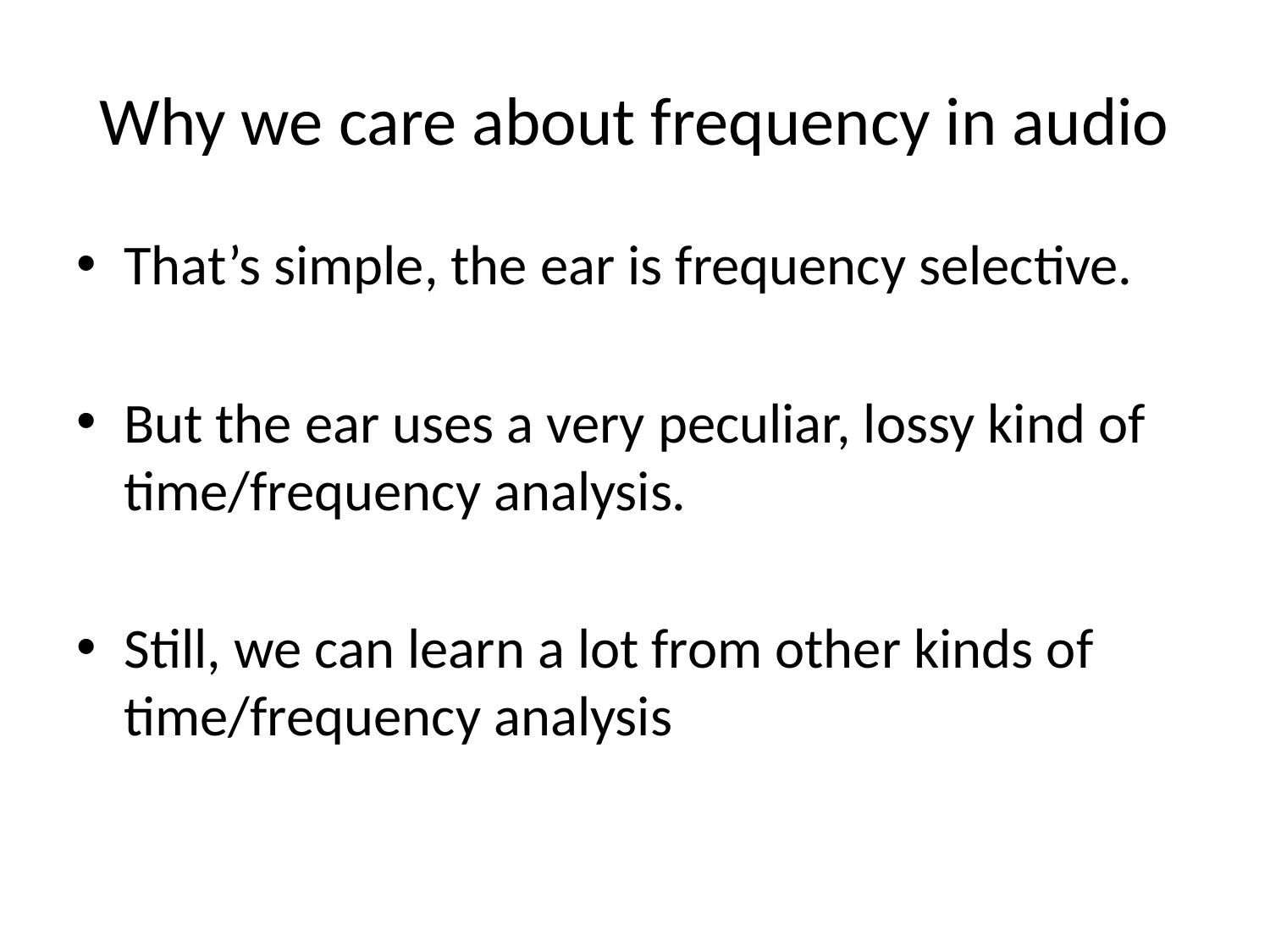

# Why we care about frequency in audio
That’s simple, the ear is frequency selective.

But the ear uses a very peculiar, lossy kind of time/frequency analysis.

Still, we can learn a lot from other kinds of time/frequency analysis